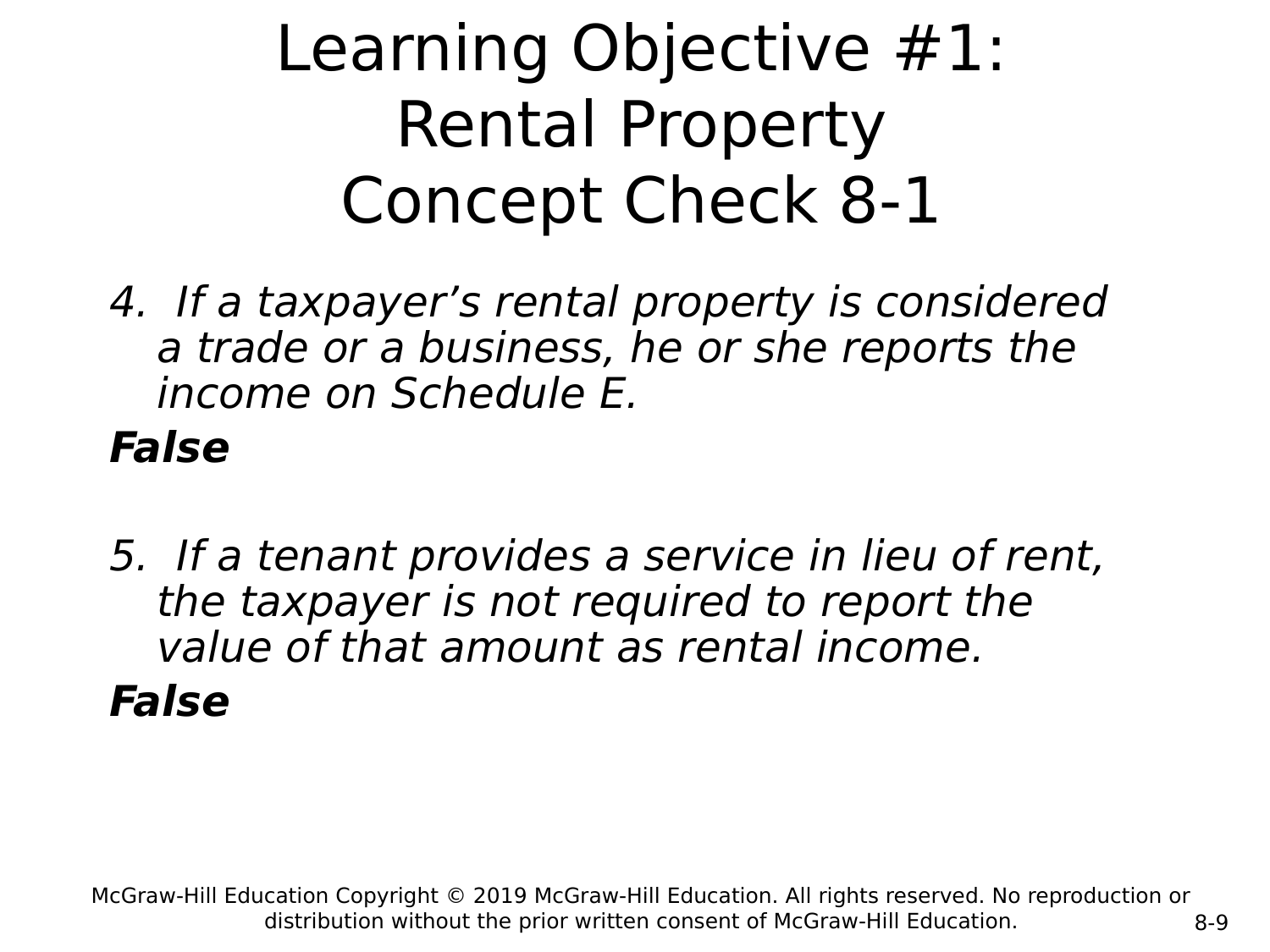

Learning Objective #1:
Rental Property
Concept Check 8-1
4.  If a taxpayer’s rental property is considered a trade or a business, he or she reports the income on Schedule E.
False

5.  If a tenant provides a service in lieu of rent, the taxpayer is not required to report the value of that amount as rental income.
False
McGraw-Hill Education Copyright © 2019 McGraw-Hill Education. All rights reserved. No reproduction or distribution without the prior written consent of McGraw-Hill Education.
8-9